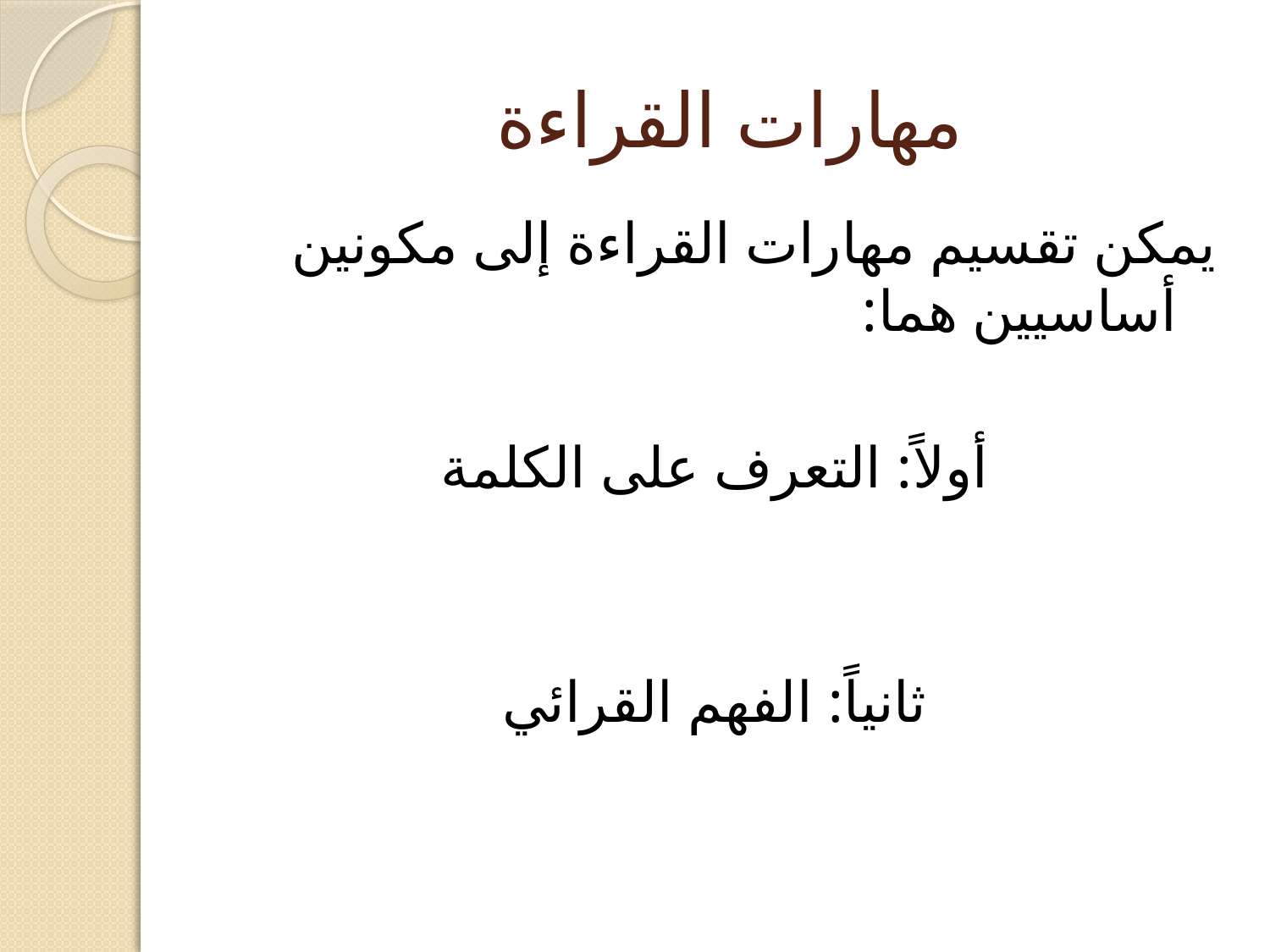

# مهارات القراءة
يمكن تقسيم مهارات القراءة إلى مكونين أساسيين هما:

أولاً: التعرف على الكلمة

ثانياً: الفهم القرائي